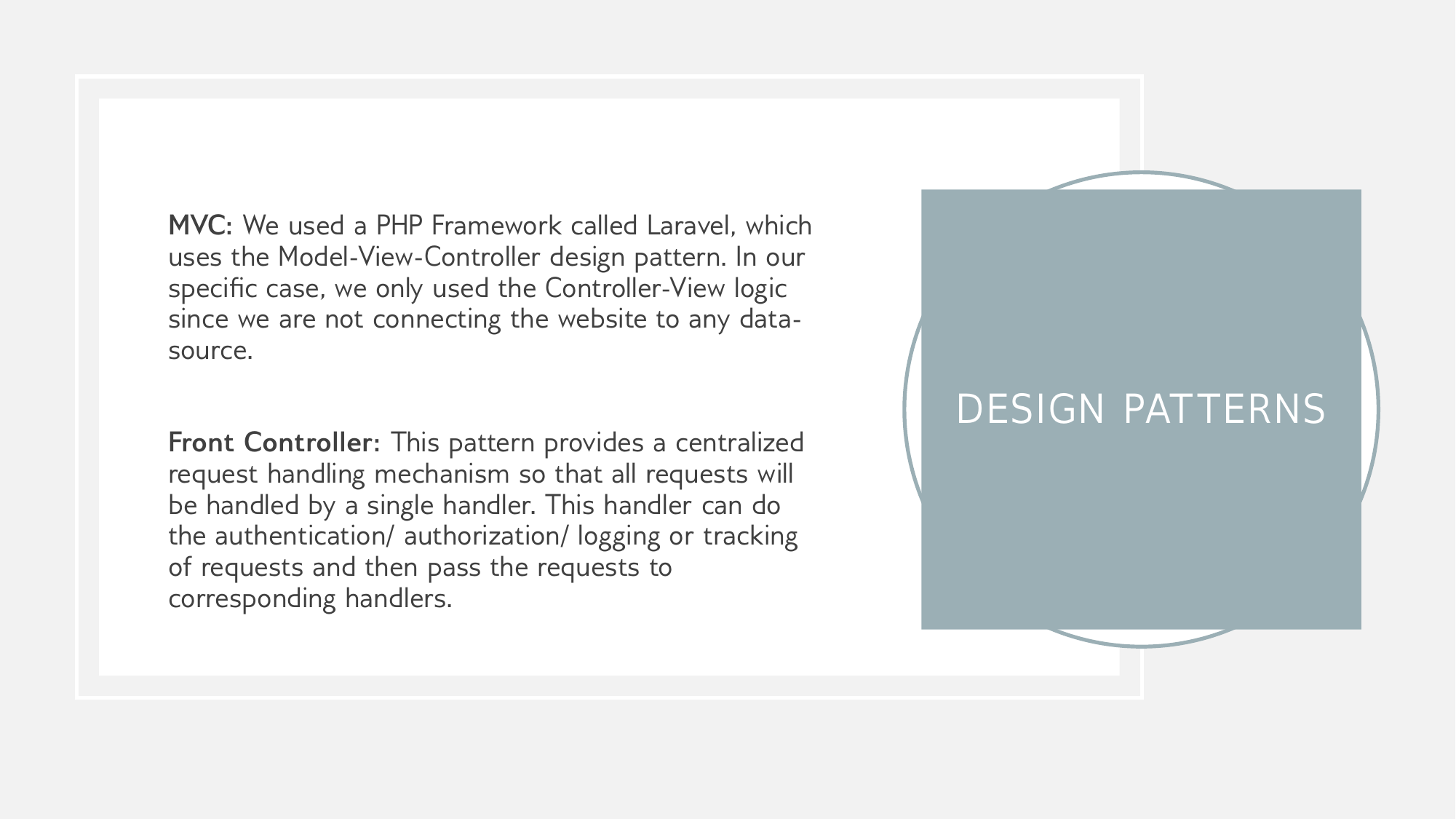

MVC: We used a PHP Framework called Laravel, which uses the Model-View-Controller design pattern. In our specific case, we only used the Controller-View logic since we are not connecting the website to any data-source.

Front Controller: This pattern provides a centralized request handling mechanism so that all requests will be handled by a single handler. This handler can do the authentication/ authorization/ logging or tracking of requests and then pass the requests to corresponding handlers.

# Design Patterns